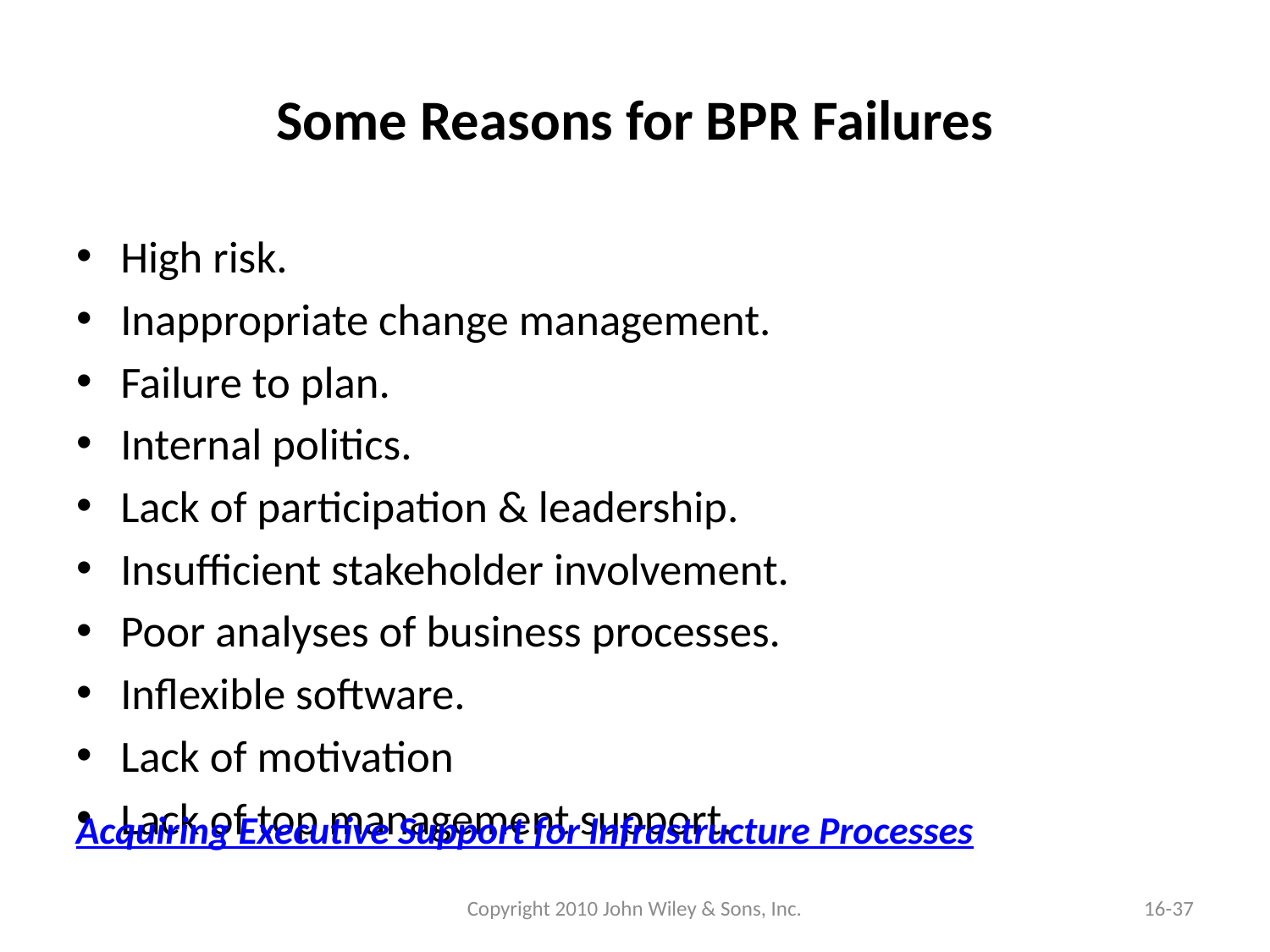

# Some Reasons for BPR Failures
High risk.
Inappropriate change management.
Failure to plan.
Internal politics.
Lack of participation & leadership.
Insufficient stakeholder involvement.
Poor analyses of business processes.
Inflexible software.
Lack of motivation
Lack of top management support.
Acquiring Executive Support for Infrastructure Processes

Copyright 2010 John Wiley & Sons, Inc.
16-37